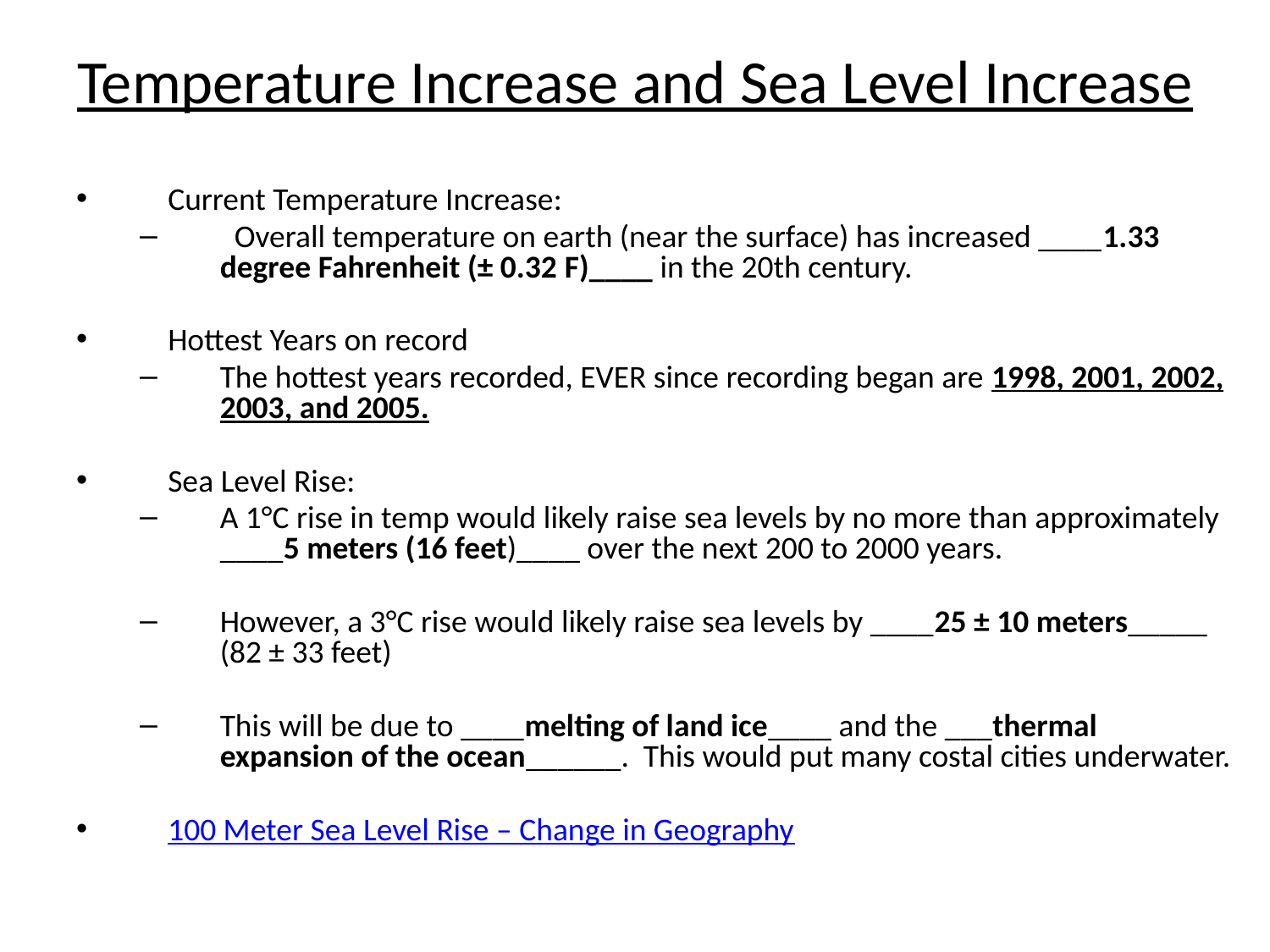

Temperature Increase and Sea Level Increase
Current Temperature Increase:
  Overall temperature on earth (near the surface) has increased ____1.33 degree Fahrenheit (± 0.32 F)____ in the 20th century.

Hottest Years on record
The hottest years recorded, EVER since recording began are 1998, 2001, 2002, 2003, and 2005.

Sea Level Rise:
A 1°C rise in temp would likely raise sea levels by no more than approximately ____5 meters (16 feet)____ over the next 200 to 2000 years.

However, a 3°C rise would likely raise sea levels by ____25 ± 10 meters_____ (82 ± 33 feet)

This will be due to ____melting of land ice____ and the ___thermal expansion of the ocean______.  This would put many costal cities underwater.

100 Meter Sea Level Rise – Change in Geography